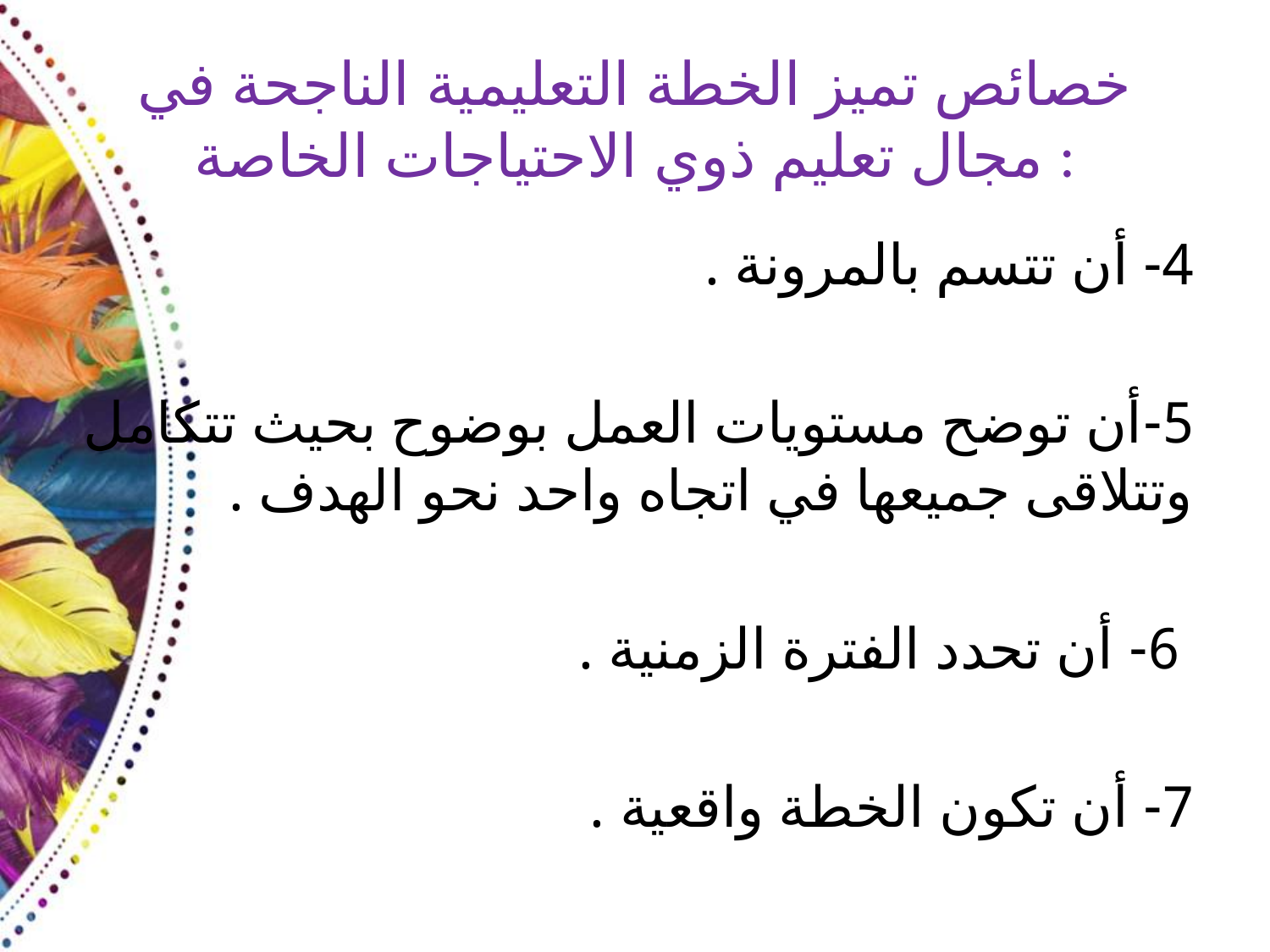

# خصائص تميز الخطة التعليمية الناجحة في مجال تعليم ذوي الاحتياجات الخاصة :
4- أن تتسم بالمرونة .

5-أن توضح مستويات العمل بوضوح بحيث تتكامل وتتلاقى جميعها في اتجاه واحد نحو الهدف .

 6- أن تحدد الفترة الزمنية .

7- أن تكون الخطة واقعية .